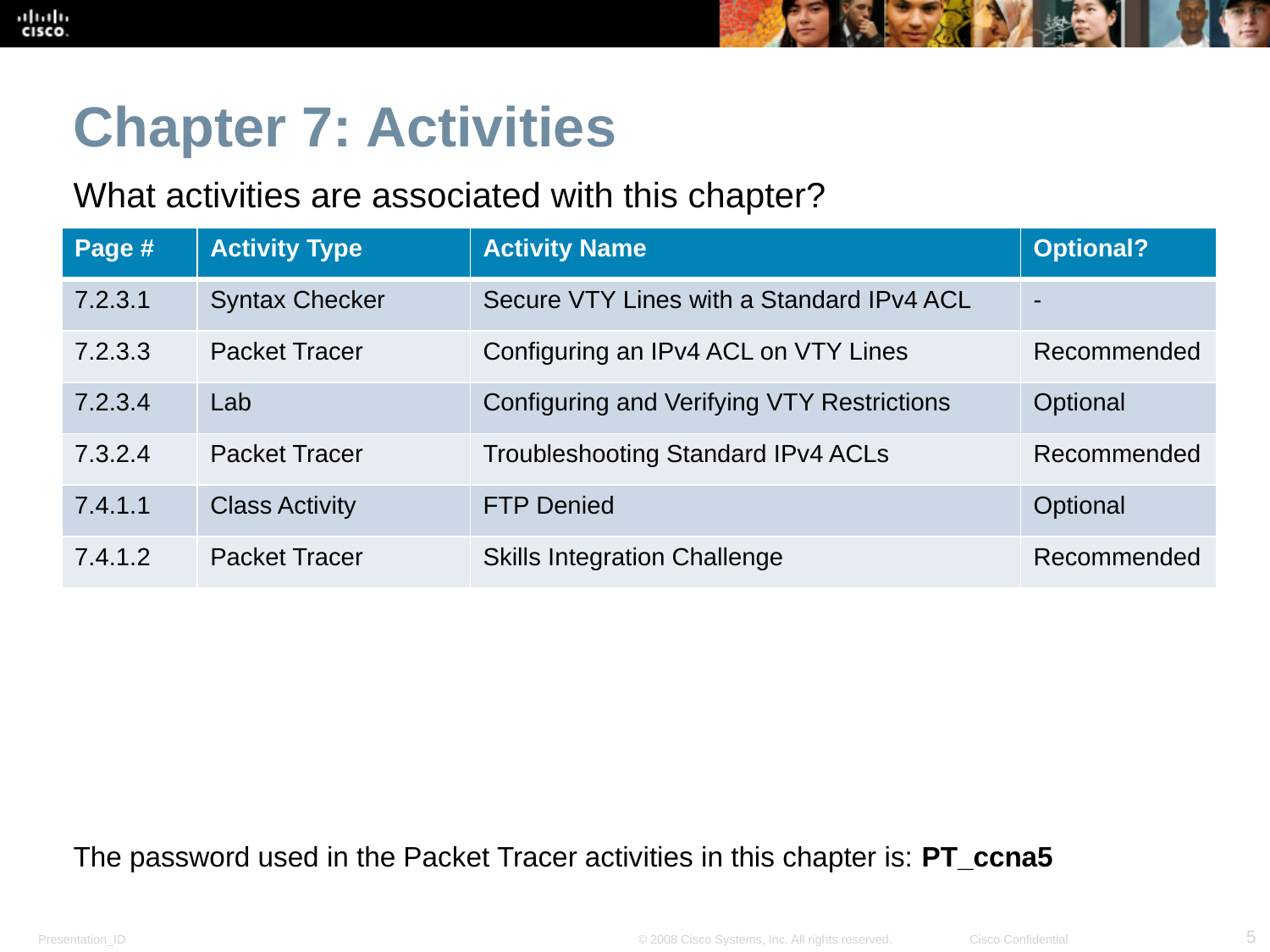

Chapter 7: Activities
What activities are associated with this chapter?

| Page # | Activity Type | Activity Name | Optional? |
| --- | --- | --- | --- |
| 7.2.3.1 | Syntax Checker | Secure VTY Lines with a Standard IPv4 ACL | - |
| 7.2.3.3 | Packet Tracer | Configuring an IPv4 ACL on VTY Lines | Recommended |
| 7.2.3.4 | Lab | Configuring and Verifying VTY Restrictions | Optional |
| 7.3.2.4 | Packet Tracer | Troubleshooting Standard IPv4 ACLs | Recommended |
| 7.4.1.1 | Class Activity | FTP Denied | Optional |
| 7.4.1.2 | Packet Tracer | Skills Integration Challenge | Recommended |
The password used in the Packet Tracer activities in this chapter is: PT_ccna5